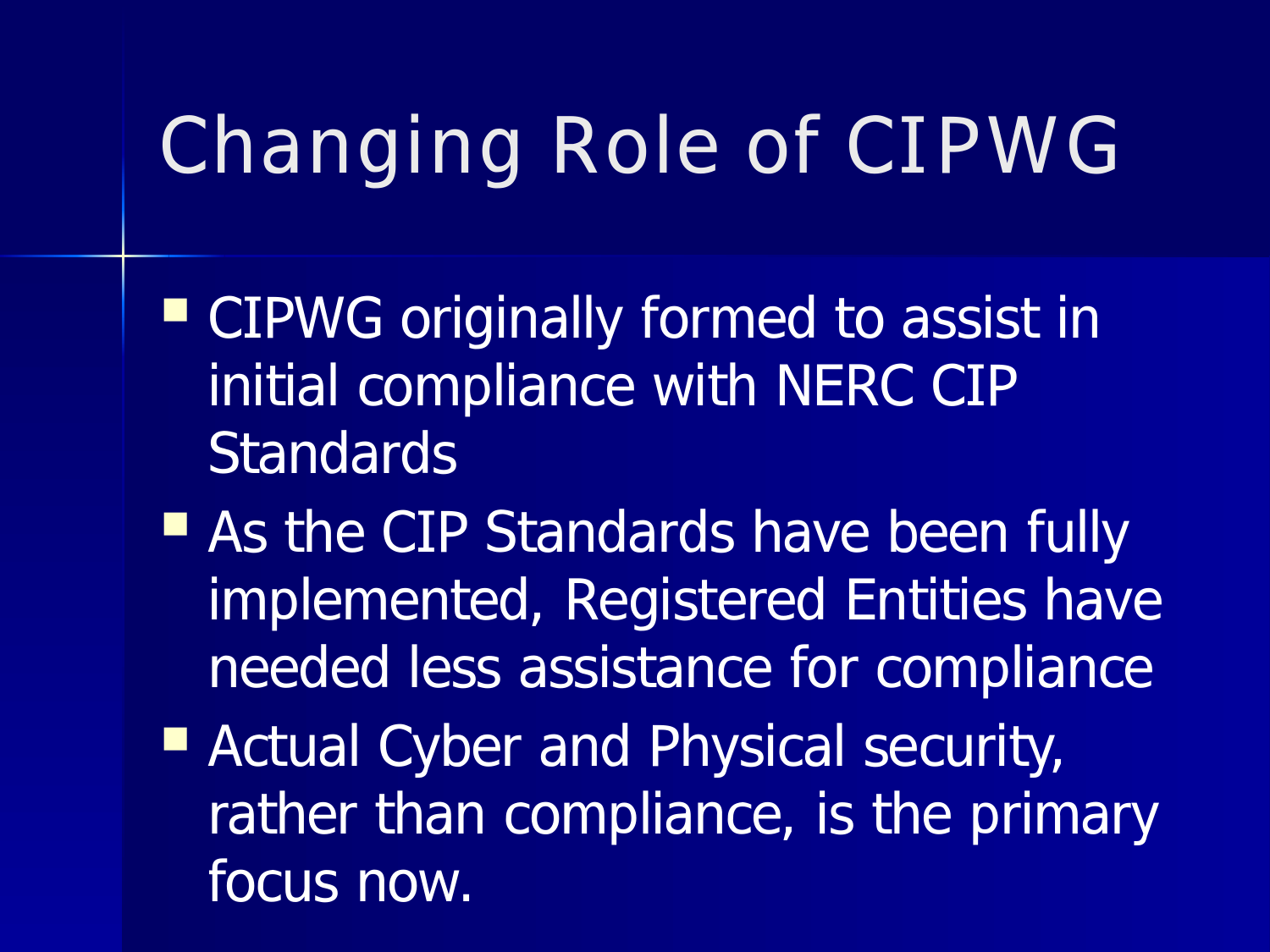

# Changing Role of CIPWG
CIPWG originally formed to assist in initial compliance with NERC CIP Standards
As the CIP Standards have been fully implemented, Registered Entities have needed less assistance for compliance
Actual Cyber and Physical security, rather than compliance, is the primary focus now.